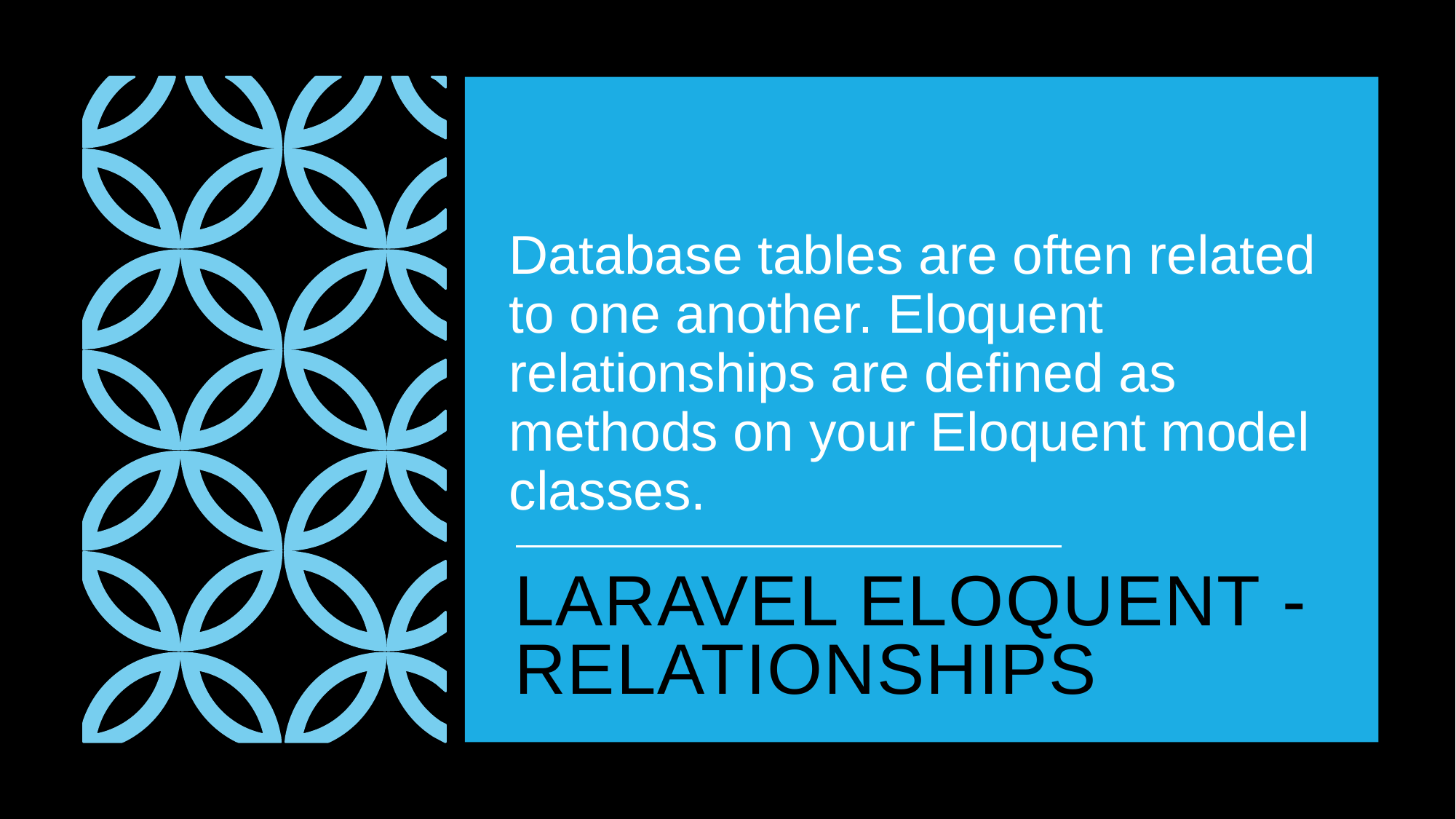

Database tables are often related to one another. Eloquent relationships are defined as methods on your Eloquent model classes.

# LARAVEL Eloquent - Relationships